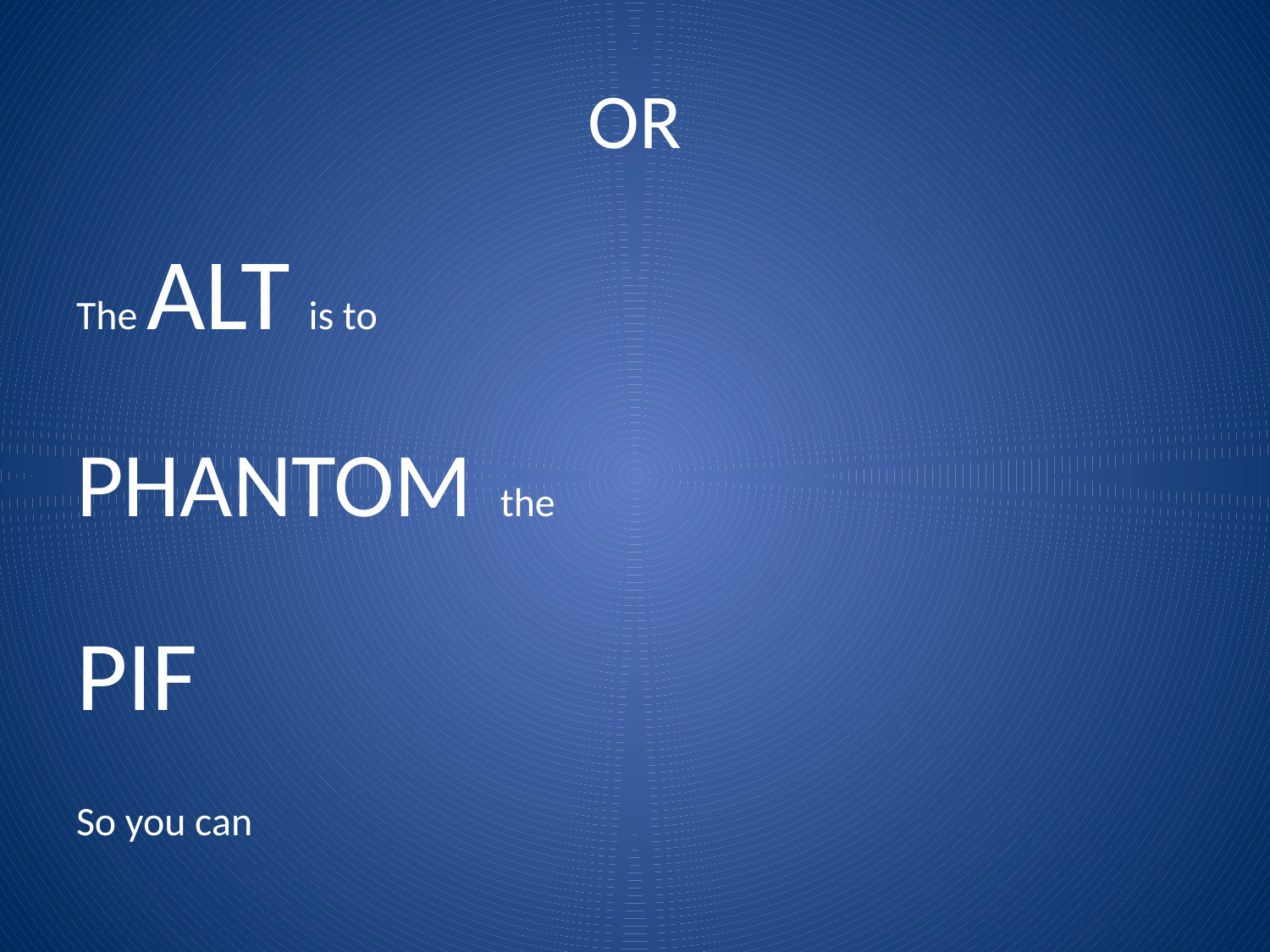

# OR
The ALT  is to

PHANTOM   the

PIF

So you can